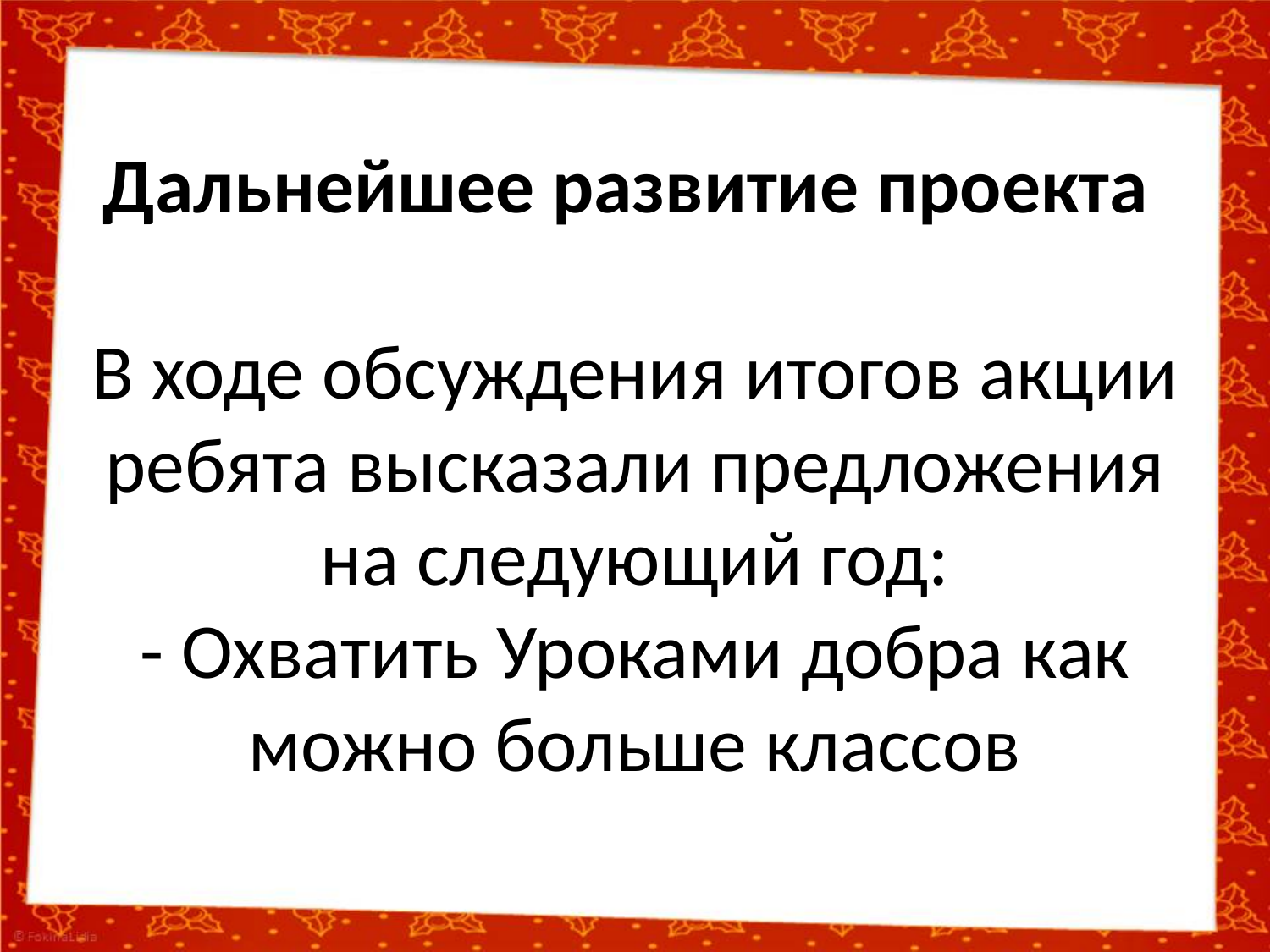

# Дальнейшее развитие проекта   В ходе обсуждения итогов акции ребята высказали предложения на следующий год: - Охватить Уроками добра как можно больше классов